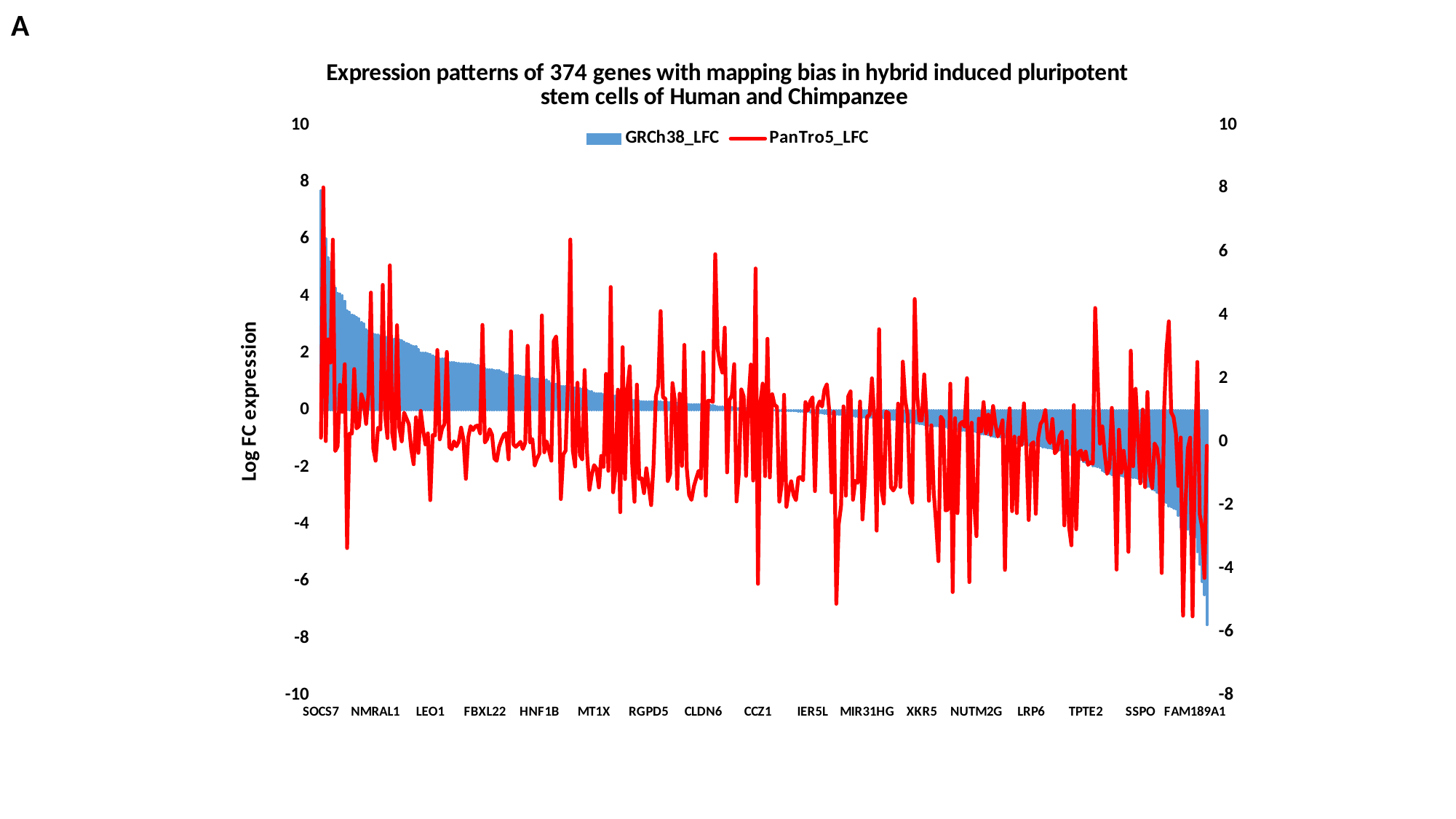

A

### Chart: Expression patterns of 374 genes with mapping bias in hybrid induced pluripotent stem cells of Human and Chimpanzee

| Category | GRCh38_LFC | PanTro5_LFC |
|---|---|---|
| SOCS7 | 7.70464252680304 | 0.128476846833629 |
| MALL | 6.29874151836199 | 8.0305519932066 |
| FOPNL | 6.02587143746125 | 0.0233162578498951 |
| PRODH | 5.35868184702243 | 3.23687687846827 |
| HTR2C | 5.20001923577852 | 2.50244629304148 |
| DPP6 | 5.03826537037668 | 6.38504020413068 |
| PRPF8 | 4.30447306316132 | -0.290727106387785 |
| SDCCAG8 | 4.10856409191077 | -0.138751834596443 |
| NKD2 | 4.09682414048296 | 1.80093890899575 |
| TAP2 | 4.02949427999651 | 0.94367721452502 |
| TMPRSS11E | 3.84391989672838 | 2.45191428661249 |
| GRIPAP1 | 3.50278783838967 | -3.35285937095789 |
| AGPAT1 | 3.44012520999606 | 0.258679258565645 |
| CWC25 | 3.35878050670083 | 0.260534736091508 |
| OPRL1 | 3.31996392816473 | 2.30042432635719 |
| TCF19 | 3.26036209821599 | 0.424409751950941 |
| SLX1A | 3.21185022455869 | 0.495182834741881 |
| CATSPER2 | 3.09541256526766 | 1.50058543461493 |
| TCEAL6 | 3.05204344459543 | 1.25593923881886 |
| KIF15 | 2.82623113638868 | 0.566347697547441 |
| TTTY15 | 2.78729152567263 | 1.55397495030419 |
| NPPA | 2.70355713369513 | 4.71299614573677 |
| ATG16L1 | 2.67542952224289 | -0.198744327922464 |
| NMRAL1 | 2.65596379478106 | -0.596678166898547 |
| REC8 | 2.65421881877347 | 0.443910983441643 |
| ATP23 | 2.62728703261983 | 0.383878040026533 |
| BDH1 | 2.61808697935138 | 4.95392218125599 |
| MOBP | 2.59270855998835 | 0.844755292153473 |
| ARHGEF10 | 2.58365798841008 | 0.119095938817773 |
| ATAD3C | 2.54225916629991 | 5.57010598329003 |
| SIM2 | 2.50610407474601 | 0.263743961703925 |
| PAX9 | 2.50239177426257 | -0.227351508654259 |
| RAB9B | 2.49926800079744 | 3.68259245523265 |
| RNH1 | 2.47895933720788 | 0.432368676385374 |
| MYO1H | 2.45937798011957 | 0.0153466837281801 |
| FGF20 | 2.41009207122363 | 0.921788162900668 |
| APOBEC3B | 2.35810891315312 | 0.740117557930902 |
| CLDN20 | 2.32686648585207 | 0.556423961308576 |
| ZBTB12 | 2.28829043545707 | -0.23605246330435 |
| SLC52A2 | 2.25604574217662 | -0.7064532399318 |
| AGPAT5 | 2.24344309174131 | 0.775502685774785 |
| VARS | 2.13883041331621 | -0.350319580233659 |
| TFAP2E | 2.03297408797462 | 0.978182871706242 |
| PLEKHM1 | 2.03283979672101 | 0.359854030950521 |
| ARHGAP11A | 2.01503191981622 | -0.083750162118481 |
| TSPO2 | 1.98925318834535 | 0.267891471975761 |
| LEO1 | 1.97985080619 | -1.83980948815532 |
| KIFC1 | 1.92260028734523 | 0.211312055478786 |
| PCK2 | 1.86491185375557 | 0.20201756206129 |
| ZNF578 | 1.83456433417906 | 2.89978134675857 |
| APOL3 | 1.81367878771511 | 0.0786000435826286 |
| ZNF623 | 1.81351957479565 | 0.423347893363404 |
| SPDYE3 | 1.80806899163923 | 0.5575249817518 |
| TSACC | 1.80195660528121 | 2.83808247075583 |
| TMEM121 | 1.68945630633606 | -0.167627262615436 |
| CKS1B | 1.68054934213474 | -0.234754394218444 |
| CIDEB | 1.67774767073767 | 0.0148115585605402 |
| SHISA7 | 1.65598413290406 | -0.141214389641859 |
| SPATA1 | 1.65349164860077 | 0.00316273618335231 |
| NAPRT | 1.64890722650343 | 0.446005503949913 |
| SLC22A18 | 1.64408891405363 | 0.065101439788719 |
| RPL39 | 1.64038629044529 | -1.16849103387323 |
| VPS52 | 1.63425727102317 | 0.137774753453823 |
| PARN | 1.62494590882512 | 0.493793778849225 |
| EEF1A1 | 1.62230791865172 | 0.371191259319214 |
| ASPRV1 | 1.58440439665071 | 0.488861205797186 |
| GYS2 | 1.58255968981085 | 0.517262452764503 |
| RFX8 | 1.55452909626077 | 0.267891471900143 |
| ALG1L | 1.50749738395096 | 3.69279200665263 |
| FBXL22 | 1.48128886722555 | -0.0206475360205489 |
| AKT3 | 1.43665972823589 | 0.0901557544019147 |
| RNF212 | 1.42776533393906 | 0.399435726065535 |
| IBTK | 1.42222712162678 | 0.223417441594495 |
| METRNL | 1.40857678071687 | -0.524823135859926 |
| MAPK15 | 1.40552860922346 | -0.601389710554689 |
| MMP23B | 1.40159718096303 | -0.156427400966863 |
| TAMM41 | 1.35040775426814 | 0.0590275620126148 |
| SLC25A26 | 1.32237944535994 | 0.229641220245761 |
| PRRT1 | 1.27731295090701 | 0.276685248383638 |
| IL1RAPL2 | 1.27022361168067 | -0.553336208379396 |
| SF3B6 | 1.24009752893495 | 3.48981140066234 |
| ANKRD18A | 1.23470113913355 | -0.0805251751836048 |
| PCGF2 | 1.22806462908895 | -0.158528202489914 |
| NOP9 | 1.22713585482989 | -0.0845996885383797 |
| SYCE1L | 1.20559374456511 | 0.00115997830643663 |
| IFI27L1 | 1.18620782757761 | -0.230006071226047 |
| REXO4 | 1.17399484372307 | -0.027629249706421 |
| DBX1 | 1.14239730581533 | 3.03252211294161 |
| TEX38 | 1.1235464002994 | -0.0206475360205491 |
| STAP2 | 1.12097472498369 | 0.0879137000719763 |
| WDR46 | 1.11399819781813 | -0.744093134198403 |
| NPB | 1.10543429458896 | -0.523087369379912 |
| HNF1B | 1.09528234754649 | -0.368971798919498 |
| SYT15 | 1.09021572983267 | 3.99131347334017 |
| YWHAE | 1.0786505611423 | -0.329818325940205 |
| PIWIL4 | 1.07121139515567 | 0.0130895585887146 |
| NAP1L4 | 1.02037824855304 | -0.270087742039951 |
| CCDC146 | 0.952198230439276 | -0.597715643555212 |
| HHLA3 | 0.937967027549257 | 3.17604829687907 |
| AOC2 | 0.930276181081068 | 3.32849186145751 |
| DCP2 | 0.880962991224857 | 2.04272354969303 |
| BCL2L14 | 0.850143232882099 | -1.80742142417341 |
| PRSS22 | 0.840968661909426 | -0.405524452043994 |
| CELF6 | 0.839183653752654 | -0.27777314179818 |
| ADIRF | 0.834637067038736 | 1.88922988851729 |
| ZNF213 | 0.816618958797129 | 6.38711897085234 |
| DECR2 | 0.786510794825852 | -0.264263469874566 |
| NKAIN3 | 0.784561652976623 | -0.779948290368874 |
| TXLNGY | 0.776600708262584 | 1.8672234857413 |
| EEF2K | 0.775015063285056 | -0.413906582126014 |
| CPEB3 | 0.735593313577612 | -0.557939313580052 |
| CPO | 0.728538289087281 | 2.270664581203 |
| MAEL | 0.720882254227101 | -0.309179938353015 |
| NDUFB11 | 0.672067657028209 | -1.51564727883685 |
| TNNI1 | 0.658075056493913 | -1.041212979175 |
| MT1X | 0.614216578292865 | -0.735204366961812 |
| TTC32 | 0.600705689091454 | -0.847340459389835 |
| IRF7 | 0.596796225193656 | -1.43973298587706 |
| FAM177B | 0.596792922399544 | -0.443406937160183 |
| ECT2L | 0.576928606156387 | -0.788889365873851 |
| LOR | 0.562027483780866 | 2.14442142541263 |
| OLFM5P | 0.533247688294328 | -0.915742198750539 |
| MTRNR2L8 | 0.529523574990253 | 4.88767577443656 |
| DRAM2 | 0.519757414326398 | -1.59147433279876 |
| ARL5A | 0.508138324047151 | -0.884460680731723 |
| SERPINE3 | 0.505448526506612 | 1.64780954090573 |
| RDM1 | 0.487833664729647 | -2.22103303949584 |
| FMO5 | 0.466731600690668 | 2.99054823588596 |
| BCOR | 0.445853543325069 | -1.17603119636437 |
| TTYH3 | 0.402717758025713 | 1.66780088895266 |
| SLC25A44 | 0.384013991540077 | 2.38685506753156 |
| TSHZ2 | 0.374665447755376 | -0.675544867218377 |
| LPO | 0.356756925341326 | -1.89154271858781 |
| FAM72A | 0.340212669465703 | 1.80842869928048 |
| MIOX | 0.334729067001927 | -1.17145579385963 |
| FAM120B | 0.320117307109888 | -1.15056198825862 |
| EGLN2 | 0.310417721371584 | -1.61929316829921 |
| TMEM262 | 0.30826051999146 | -0.83454313588358 |
| RGPD5 | 0.308257217197347 | -1.39278466238028 |
| SPINK13 | 0.308257217197346 | -1.99700939127445 |
| MLN | 0.308257217197346 | -0.756558597001786 |
| RILP | 0.308257217197346 | 1.45075484939558 |
| ALOX5 | 0.308257217197346 | 1.77485445052242 |
| FGF7 | 0.308257217197346 | 4.12784228505477 |
| ECH1 | 0.291720734223708 | 1.40500067511736 |
| PRKRIP1 | 0.291629183016447 | 1.36975837059139 |
| SLC29A4 | 0.280509789914723 | -1.23832302198252 |
| CP | 0.278851323343862 | -1.01272990150071 |
| FAM227B | 0.27317885408024 | 1.85613434635765 |
| MYOM2 | 0.27154498995674 | 1.31082307305712 |
| AVL9 | 0.26773848881785 | -1.48710115352119 |
| MST1 | 0.255667647913369 | 1.5213797161412 |
| ANKRD29 | 0.252052448219568 | -0.761424867086034 |
| RABL2A | 0.228495203469413 | 3.06167983659636 |
| RAD9B | 0.228025043987444 | -0.827367773563613 |
| RBM38 | 0.215601525839203 | -1.67681376267856 |
| SERPINF2 | 0.213496193801647 | -1.83378976895933 |
| QPRT | 0.212705590142226 | -1.40479704891903 |
| CFAP73 | 0.212363736273872 | -1.14982512865041 |
| ZAR1 | 0.211008843388437 | -0.916619774370038 |
| TONSL | 0.199627878678846 | -1.15302731407266 |
| CLDN6 | 0.194302393902797 | 2.83095651011324 |
| CNN2 | 0.190611860361443 | -1.6993637519133 |
| CKMT1A | 0.188673839880149 | 1.29858641687806 |
| NECAB3 | 0.185724384374493 | 1.29958845646064 |
| RBM46 | 0.170950257970963 | 1.26110268153962 |
| GART | 0.154086408721885 | 5.92427834942603 |
| USP50 | 0.131483669753863 | 2.95182083272482 |
| GIGYF1 | 0.128400085982978 | 2.46233340300305 |
| SUN1 | 0.124309071063343 | 2.18612981920881 |
| FAM20A | 0.117804846720514 | 3.60713662088323 |
| NUDT8 | 0.116674813539425 | -0.964423246380903 |
| ATP6V1G1 | 0.116418014973155 | 1.32071771879313 |
| TCF15 | 0.115508668610537 | 1.46768728530578 |
| ANKRD53 | 0.0944800067662261 | 2.45530217497222 |
| ZNF165 | 0.0800229498296367 | -1.88237010456752 |
| HIP1 | 0.0788286840598918 | -0.940866087736667 |
| SPATA21 | 0.0771188679077882 | 1.65475887872369 |
| TSTD3 | 0.0755545149646161 | 1.43410390382737 |
| RNF7 | 0.0724171263308861 | -1.07436244010289 |
| RPS26 | 0.0710633241759698 | 1.26298127677771 |
| MSANTD1 | 0.0489575856340353 | 2.44070705035992 |
| ARF1 | 0.0419595004438094 | -1.22298846624508 |
| PSME3 | 0.0379935875777682 | 5.473166788261 |
| CCZ1 | 0.0302244060948149 | -4.48146351699274 |
| SYNJ1 | 0.0210435244117507 | 1.22468748238191 |
| NXF5 | 0.0197248148648805 | 1.84040114344691 |
| SQSTM1 | 0.019721512070767 | -1.08393195620984 |
| SON | 0.0188440673501068 | 3.25328179666541 |
| NDUFA13 | 0.0124598161624182 | -1.12457102084097 |
| TIGIT | 0.00106121538485044 | 1.50486263200528 |
| ADCK2 | -0.0119938857619029 | 1.16504545707945 |
| CFAP157 | -0.0166379880702698 | 1.11143231435982 |
| TPST1 | -0.0222411794943511 | -1.88882021936506 |
| GOSR2 | -0.0260177733534759 | -1.33456155898481 |
| SPATC1L | -0.0270162990981932 | 1.48753667667069 |
| EXD3 | -0.029051131648822 | -2.05241563146894 |
| CRKL | -0.0308659676342095 | -1.55969207215018 |
| ZC3H4 | -0.0370687945036948 | -1.24482639423088 |
| NACA | -0.0433773750127496 | -1.67998119870004 |
| RPS2 | -0.0450320511542366 | -1.84185257090599 |
| RPL27 | -0.0542182782843132 | -1.13569011124306 |
| COL10A1 | -0.0561749577676637 | -1.10987775003981 |
| HMGN1 | -0.0611894604068132 | -1.21563097734101 |
| CAGE1 | -0.0630169028979091 | 1.25468292774359 |
| TRIM66 | -0.0642172704568444 | 0.988511048721744 |
| USP30 | -0.0881656342841421 | 1.27628406358686 |
| IER5L | -0.088573099721346 | 1.40761127085956 |
| NXPE2 | -0.105750133850106 | -1.55717693369477 |
| NAIF1 | -0.111550288268517 | 1.08935124926553 |
| B3GNT4 | -0.121479423282723 | 1.27665575174887 |
| KLHL32 | -0.122183349050411 | 1.11395069165719 |
| TRA2A | -0.1249973175896 | 1.64426046756428 |
| RAB9A | -0.137733505565524 | 1.81762156817924 |
| DMD | -0.14652469968207 | 0.994447557639823 |
| UXT | -0.147413971497766 | -1.59682835183405 |
| CHRNB2 | -0.148539185936385 | 0.94769339871429 |
| ZNF205 | -0.158697007091145 | -5.11137498578723 |
| JUND | -0.16923821894086 | -2.60438146113829 |
| RBX1 | -0.171536507610967 | -2.02287138519814 |
| NME9 | -0.189892362922176 | 1.12143376205203 |
| TRAPPC2 | -0.191000841391457 | -1.70098452522486 |
| GLUD2 | -0.202529485380523 | 1.43587881975367 |
| MSH4 | -0.208308687785268 | 1.59426252630399 |
| ZFR2 | -0.210869746186925 | -1.82868119270101 |
| POU3F3 | -0.226029531185485 | -1.23133375959158 |
| MFSD13A | -0.233768333169916 | -1.29445777301476 |
| ATP6V1F | -0.244156731030004 | 1.27352239052161 |
| ADAM32 | -0.252058236503003 | -2.45061216577406 |
| CCER2 | -0.256185146892949 | -1.27687666956666 |
| MIR31HG | -0.268810890261699 | 0.798240724695608 |
| PIGW | -0.268810890337316 | 0.850816477600033 |
| FBXL6 | -0.268810890337317 | 2.0055913114577 |
| HTR1F | -0.26881419313143 | 0.756122668549072 |
| SMIM21 | -0.26881419313143 | -2.80322590893281 |
| NDUFB4 | -0.268972550573318 | 3.55528436661569 |
| MT1G | -0.274718976898742 | -1.49858780531064 |
| CD80 | -0.293722121029193 | -1.94776367966193 |
| UBL4A | -0.315024043672435 | 0.954128329750155 |
| DONSON | -0.32670872191463 | 0.907484406799622 |
| SLC6A13 | -0.335814796519834 | -1.42970637739281 |
| CDK5R2 | -0.337809338783892 | -1.5361767177814 |
| RAD51B | -0.338878641258198 | -1.3927679040076 |
| DPP9-AS1 | -0.349303907724747 | 1.20749510641839 |
| PRLHR | -0.35604375795182 | -1.42778087207387 |
| MRPL10 | -0.391047576332963 | 2.53175612559633 |
| FAM129C | -0.417722214989563 | 1.32007754347091 |
| MAGED2 | -0.426630740061144 | 0.853055959846752 |
| TRIM67 | -0.434131355088184 | -1.61288470211718 |
| FBXO4 | -0.435025857975683 | -1.91785092747147 |
| ACBD7 | -0.473971068076189 | 4.50857526103109 |
| PKD2L1 | -0.473972471340586 | 1.50717338757754 |
| ZDHHC11 | -0.480893095966917 | 0.674254145286184 |
| XKR5 | -0.48329177489819 | 0.674995373867058 |
| KLHDC4 | -0.507902598204174 | 2.12870344854181 |
| HPR | -0.526232425310275 | 0.748782786851246 |
| ZP1 | -0.537354570464566 | -1.86194016823421 |
| GCNT2 | -0.547052466691094 | 0.522499361958353 |
| PDZD9 | -0.557346595463895 | -1.57811632425749 |
| NKX6-1 | -0.557346595463896 | -2.55754740712409 |
| NT5C1A | -0.557346595463896 | -3.76660081224311 |
| GPR1 | -0.557349898258009 | 0.793538815459699 |
| ZNHIT3 | -0.557349898258009 | 0.67644227469234 |
| KBTBD2 | -0.599774560953856 | -2.16424901124451 |
| ABHD1 | -0.650386981524 | -2.14179174843855 |
| TIMP3 | -0.655000765683758 | 1.83556635264863 |
| STARD6 | -0.68698583370768 | -4.74167461105391 |
| ACSBG1 | -0.699881603041941 | 0.74826857041746 |
| PMS2 | -0.718883753003932 | -2.25051641144896 |
| FOXA2 | -0.731134154145121 | 0.556423874308227 |
| GAS6 | -0.731691386138592 | 0.628759281406609 |
| SLC45A2 | -0.733772118272698 | 0.479132060230129 |
| ZNF709 | -0.747217960287494 | 2.00938090500413 |
| NDUFS4 | -0.757692375616894 | -4.42766253087976 |
| ST8SIA1 | -0.759178340411269 | 0.605495888287288 |
| TNFRSF10D | -0.760056091487374 | -1.88255366112552 |
| NUTM2G | -0.779338360400527 | -2.97684855229344 |
| DNAH10 | -0.837408663380868 | 0.731738576525105 |
| GRM6 | -0.838503852084682 | 0.330878589018746 |
| ZP3 | -0.859746505147552 | 1.25685902316124 |
| ZNF630 | -0.860701803045948 | 0.26788816910603 |
| PABPC1L2A | -0.88063831450792 | 0.858826487319835 |
| POU5F1 | -0.933792225270957 | 0.225939262011004 |
| LRRC37B | -0.937461560938768 | 1.13110937622576 |
| TAPBP | -0.942762670667364 | 0.546416425502141 |
| UQCRC2 | -0.943500446367331 | 0.169901597476847 |
| DLC1 | -0.943856684898518 | 0.370465534023073 |
| NLGN4Y | -0.952432540614718 | 0.679125428014326 |
| GRK1 | -0.964702731640972 | -4.04224626449406 |
| PXDNL | -0.9814327364773 | 0.24866846791027 |
| TBX1 | -0.993477421871348 | 1.05843032573978 |
| ADGRA1 | -1.03286228990085 | -2.18868041335674 |
| B3GALNT2 | -1.03604677998372 | 0.164799919056057 |
| ARID3C | -1.14415913159828 | -2.24984614359445 |
| RPL32 | -1.15308507379937 | 0.136499264821495 |
| TOP3A | -1.18554828856922 | -0.0972386414540439 |
| ARHGEF5 | -1.21346961792364 | 1.21613434490705 |
| EML6 | -1.22261014839465 | -0.157769604301507 |
| SHBG | -1.23664893527375 | -2.46801899307571 |
| LRP6 | -1.23879056702125 | -0.0800343543057066 |
| RPL7A | -1.24266780417796 | -0.0127830687502579 |
| KIAA0825 | -1.24499789421632 | -2.27154307616945 |
| TMEM14C | -1.25055915197716 | 0.134722170559965 |
| TMEM223 | -1.27124740497017 | 0.567994251124803 |
| IRGM | -1.29802926163151 | 0.67759739478371 |
| LMNTD2 | -1.3207024265268 | 1.00119805662 |
| RNF5 | -1.34126094018516 | 0.0972576980448965 |
| IGFBP7 | -1.34625200041914 | -0.0398701259966436 |
| TMEM191C | -1.35224637236655 | 0.72192758389237 |
| TLX2 | -1.36250917278903 | -0.361147472799674 |
| SHANK3 | -1.379061981648 | -0.265492186083692 |
| CANX | -1.40297794135291 | 0.180139754578549 |
| TRHR | -1.41181256677632 | 0.320271330519291 |
| SLCO1C1 | -1.45133673845536 | -2.63737982106295 |
| COG5 | -1.50827266569737 | 0.0327882317391925 |
| GXYLT2 | -1.56251299432853 | -2.69044437076708 |
| FCGBP | -1.5910837327488 | -3.26663192092679 |
| SPDYE1 | -1.59393696671892 | 1.15991377805972 |
| ACTR3C | -1.61354221746059 | -2.76205933687998 |
| DPY19L2 | -1.65859858840947 | -0.330675317509335 |
| MMP21 | -1.74363390504805 | -0.27793412164579 |
| PRSS3 | -1.81356447285533 | -0.578753363922959 |
| TPTE2 | -1.83884255071835 | -0.309183241222746 |
| ABI3BP | -1.85366666910215 | -0.72649486038176 |
| SIK1 | -1.88780506321324 | -0.646221545193778 |
| USH2A | -1.96321212163704 | -0.692069927441859 |
| PIPSL | -1.96758759567286 | 4.2251219595135 |
| PPP1R14D | -1.99192852886516 | 2.03334140181598 |
| MAP3K15 | -2.03252400562038 | -0.0569959250793761 |
| PDXDC1 | -2.13529147562381 | 0.487428422413091 |
| DHX16 | -2.18019640304576 | -0.366952349146036 |
| DKKL1 | -2.22706263367458 | -1.01119673914482 |
| TTTY14 | -2.24053178067449 | -0.819126946538307 |
| MARVELD2 | -2.27318006231783 | 1.07365503028256 |
| AMZ1 | -2.28592330657685 | -0.489825332963973 |
| HAMP | -2.29788010737022 | -4.03280265064961 |
| RRN3 | -2.3037512554567 | 0.381712933606138 |
| GABRB1 | -2.31028774528548 | -0.971326298717812 |
| PRRC2A | -2.33487764865534 | -0.281966828913965 |
| EPGN | -2.33707665865972 | -0.969996374725815 |
| AIFM3 | -2.34297664041611 | -3.47144896530111 |
| PTRHD1 | -2.36857271011904 | 2.87657514189871 |
| NBEAL1 | -2.37246975528789 | -0.770955116505262 |
| C1QTNF9 | -2.37947639618269 | 1.67733810387 |
| COPZ2 | -2.41761160542153 | 0.216997904530882 |
| SSPO | -2.48941664644632 | -1.30977492010447 |
| MRM1 | -2.51560596505035 | 1.01926580299776 |
| PKD1L3 | -2.64473395903576 | -1.43037659740847 |
| PABPN1L | -2.68072663044313 | 1.57453560450236 |
| ZBED6CL | -2.70054586348043 | -1.02082267563435 |
| ICOSLG | -2.80244921475808 | -1.45800861475682 |
| PWP2 | -2.82054368475903 | -0.0514528675738981 |
| HERC2 | -2.90342461595103 | -0.195764857833432 |
| LPA | -2.93898602645963 | -0.757332621972064 |
| ACOT6 | -2.95173665538681 | -4.1399273963622 |
| PLG | -3.21880558732757 | 0.970483870762649 |
| DHRS4L1 | -3.25890972836697 | 2.89792566260488 |
| LRRC37A2 | -3.38970359669426 | 3.80388840189507 |
| NUTM2F | -3.39205610409185 | 0.928231404623038 |
| PGM5 | -3.4524330813787 | 0.778656105906783 |
| CCDC158 | -3.47384127876039 | 0.26788816910603 |
| SPATA45 | -3.69949501594496 | -1.38919777508994 |
| RAD17 | -4.10835621189164 | 0.136930553995107 |
| IGFL3 | -4.12365073175119 | -5.48588513992074 |
| CYP3A4 | -4.18343242916357 | -2.00098087600013 |
| PRR3 | -4.18719960692508 | -0.200303459041468 |
| GNL1 | -4.37757511254035 | 0.13115810593988 |
| TUBB8 | -4.39414859251923 | -5.50994671159298 |
| FAM189A1 | -4.46888795743974 | -0.527991927409289 |
| SLC2A14 | -4.99520584117696 | 2.52432375881014 |
| MEIG1 | -5.42479976636666 | -2.28231877784053 |
| SRL | -6.0267158908855 | -2.68779833709563 |
| FAM153B | -6.49552969546417 | -4.29741165575819 |
| RYBP | -7.54967900767555 | -0.122287805613595 |